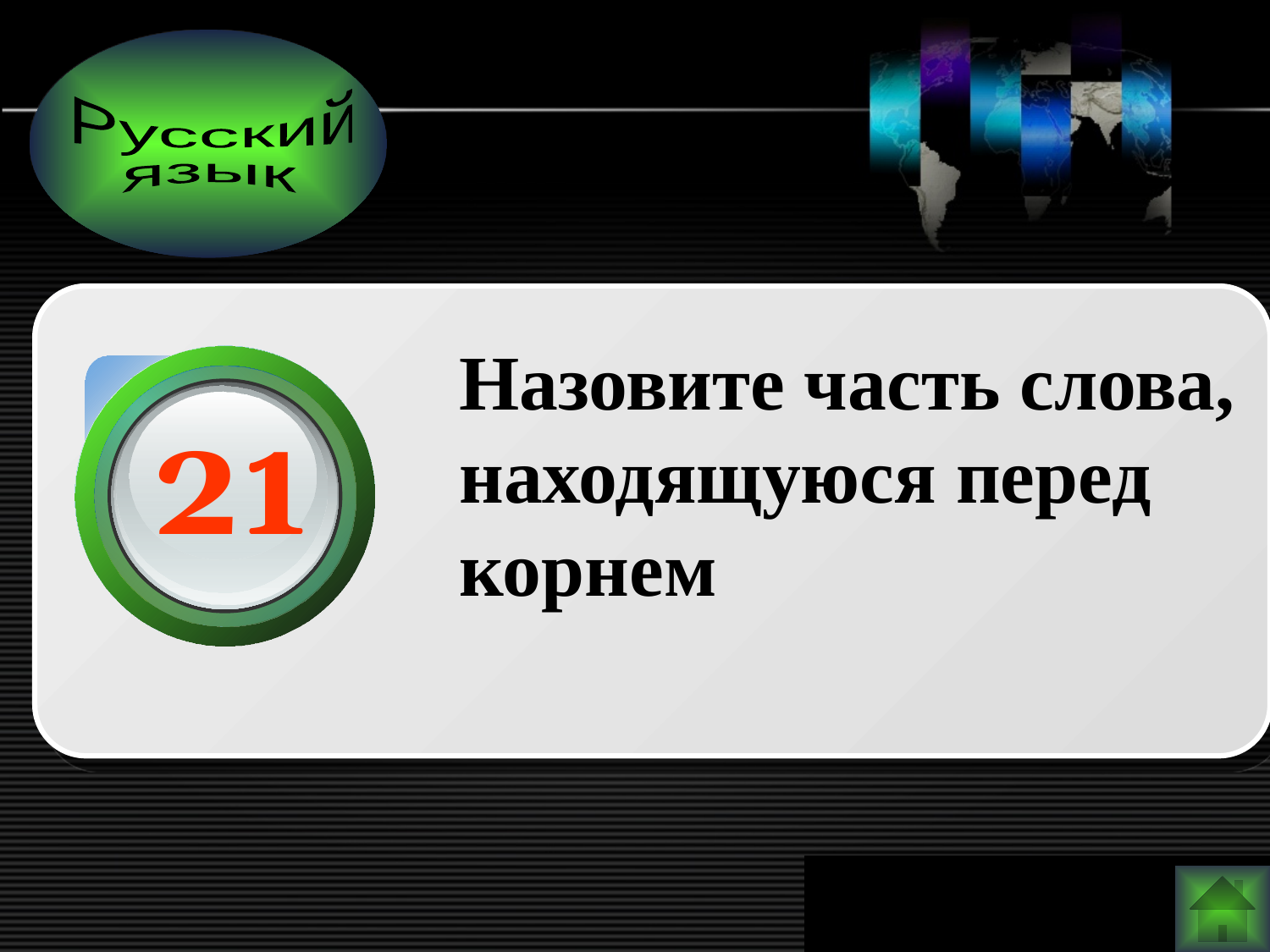

Русский
язык

Назовите часть слова, находящуюся перед корнем

21

www.themegallery.com